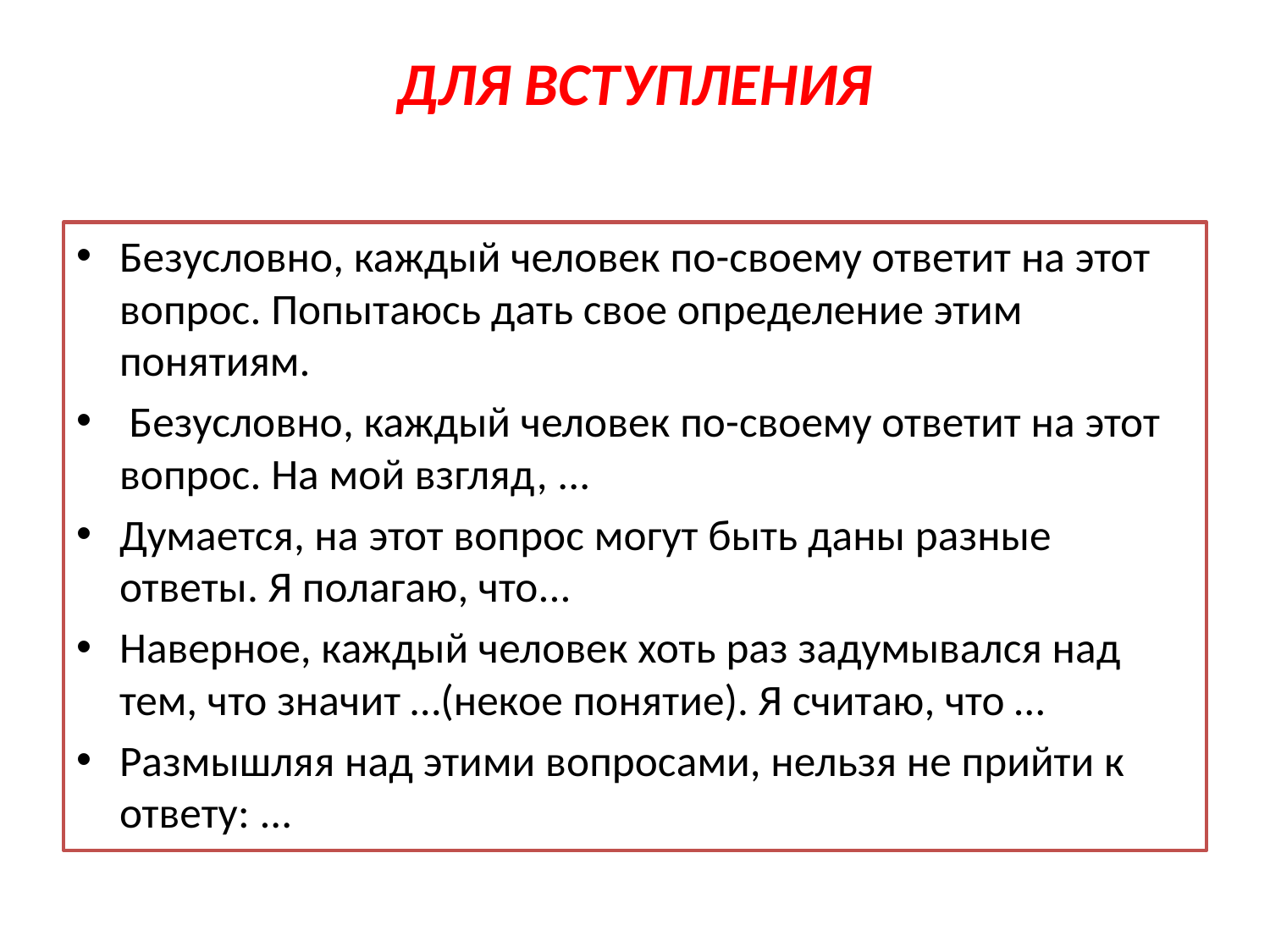

# ДЛЯ ВСТУПЛЕНИЯ
Безусловно, каждый человек по-своему ответит на этот вопрос. Попытаюсь дать свое определение этим понятиям.
 Безусловно, каждый человек по-своему ответит на этот вопрос. На мой взгляд, ...
Думается, на этот вопрос могут быть даны разные ответы. Я полагаю, что...
Наверное, каждый человек хоть раз задумывался над тем, что значит …(некое понятие). Я считаю, что …
Размышляя над этими вопросами, нельзя не прийти к ответу: ...